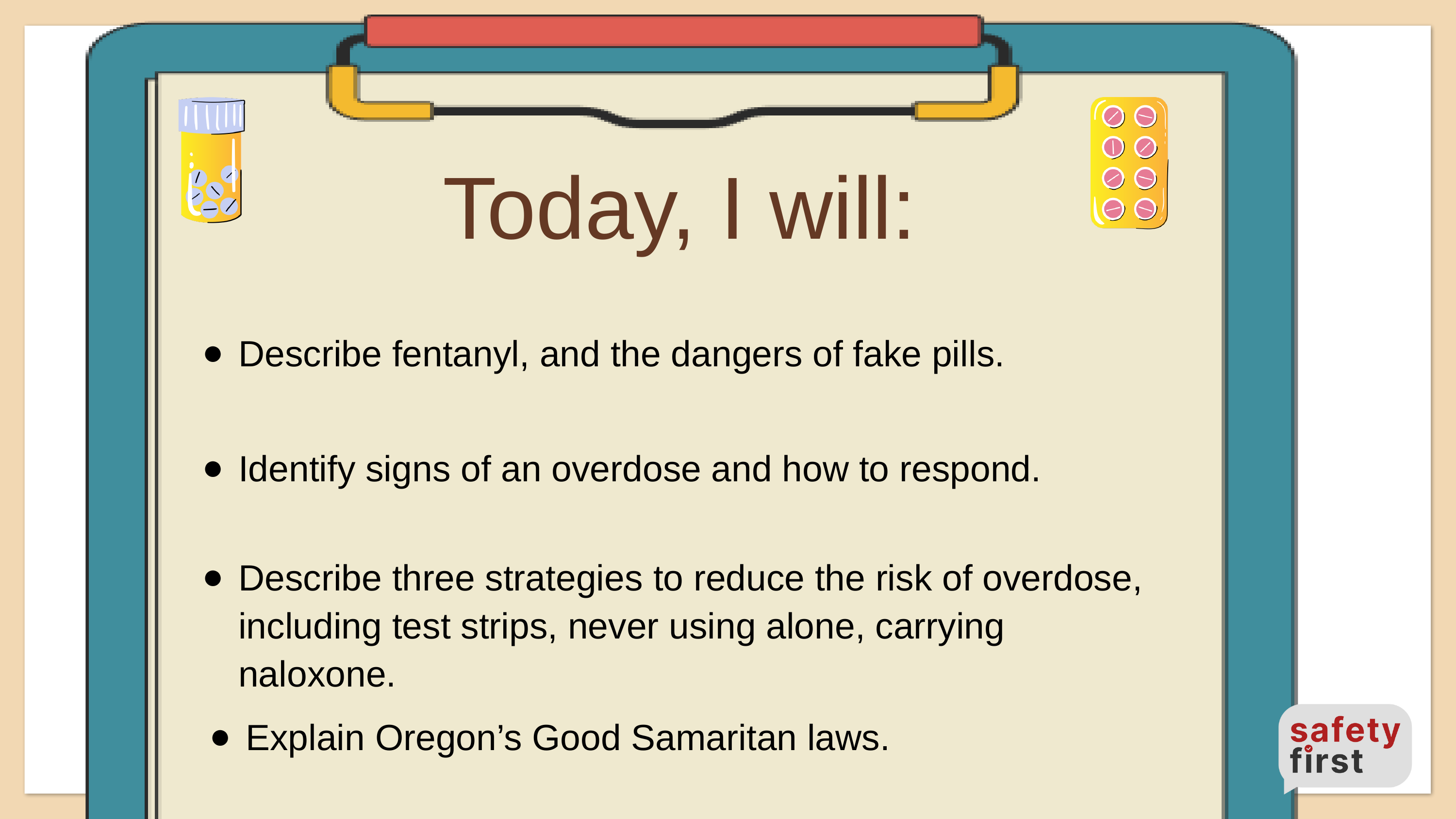

Today, I will:
Describe fentanyl, and the dangers of fake pills.
Identify signs of an overdose and how to respond.
Describe three strategies to reduce the risk of overdose, including test strips, never using alone, carrying naloxone.
Explain Oregon’s Good Samaritan laws.